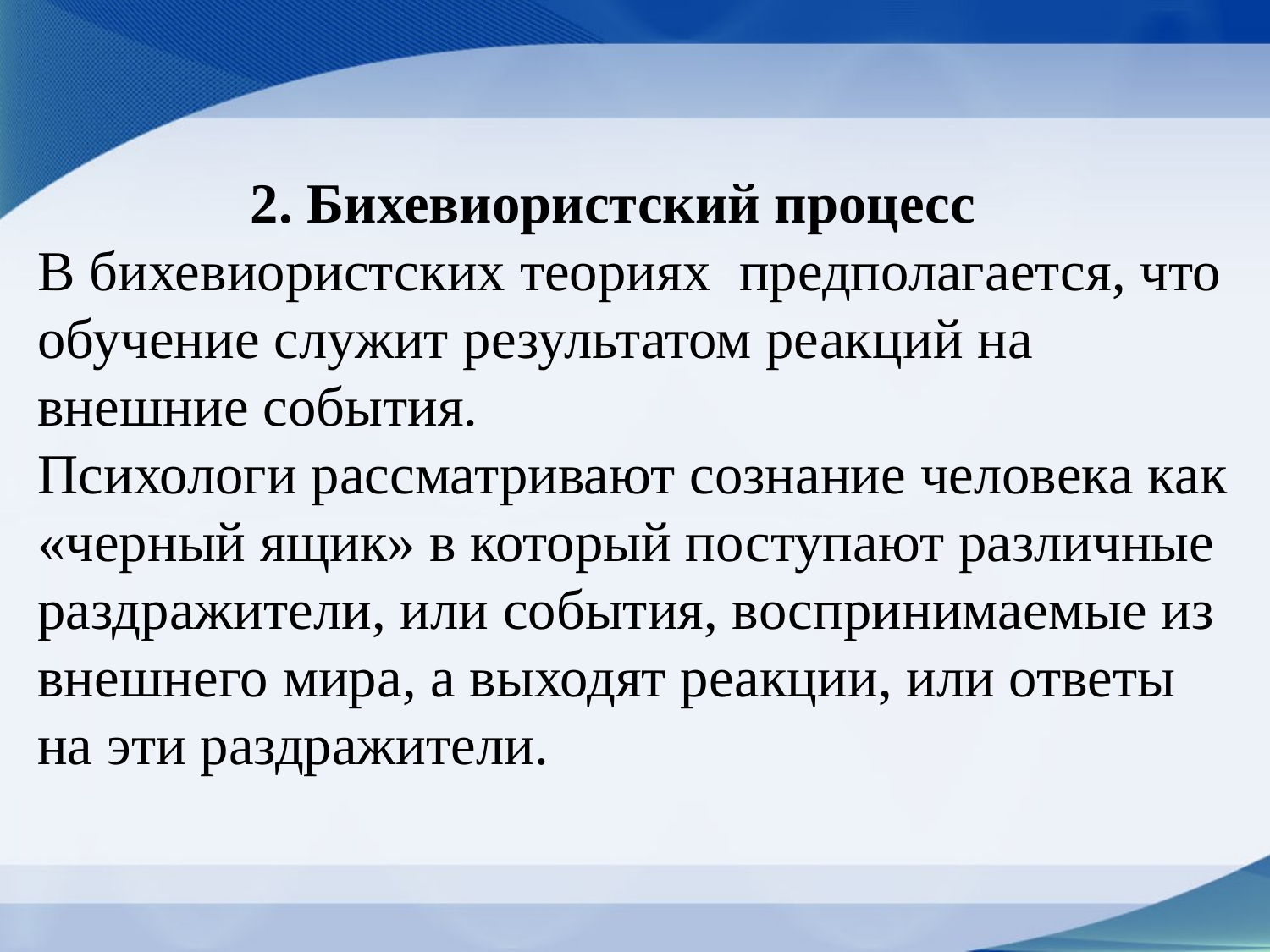

# 2. Бихевиористский процесс В бихевиористских теориях  предполагается, что обучение служит результатом реакций на внешние события. Психологи рассматривают сознание человека как «черный ящик» в который поступают различные раздражители, или события, воспринимаемые из внешнего мира, а выходят реакции, или ответы на эти раздражители.